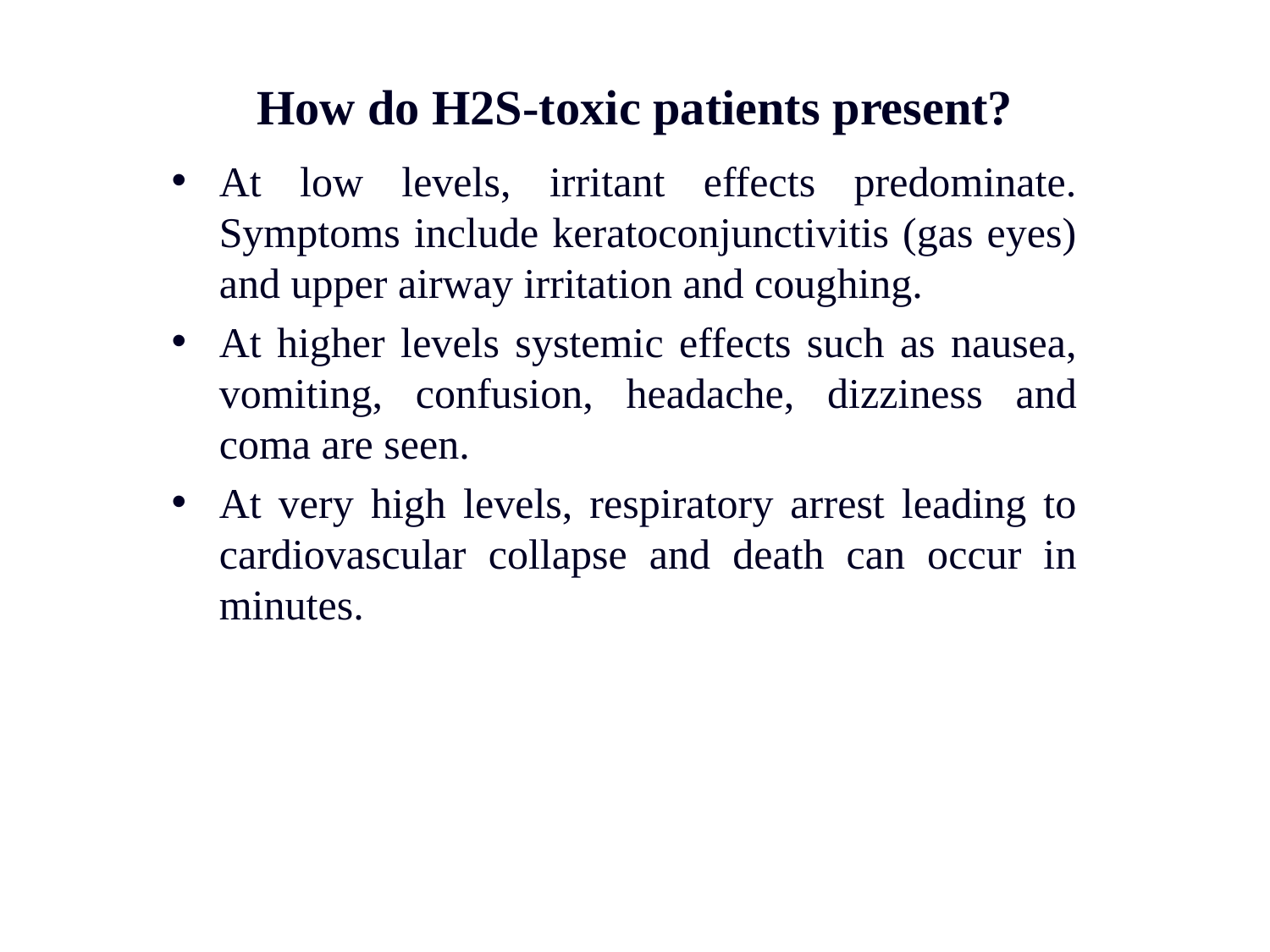

# How do H2S-toxic patients present?
At low levels, irritant effects predominate. Symptoms include keratoconjunctivitis (gas eyes) and upper airway irritation and coughing.
At higher levels systemic effects such as nausea, vomiting, confusion, headache, dizziness and coma are seen.
At very high levels, respiratory arrest leading to cardiovascular collapse and death can occur in minutes.